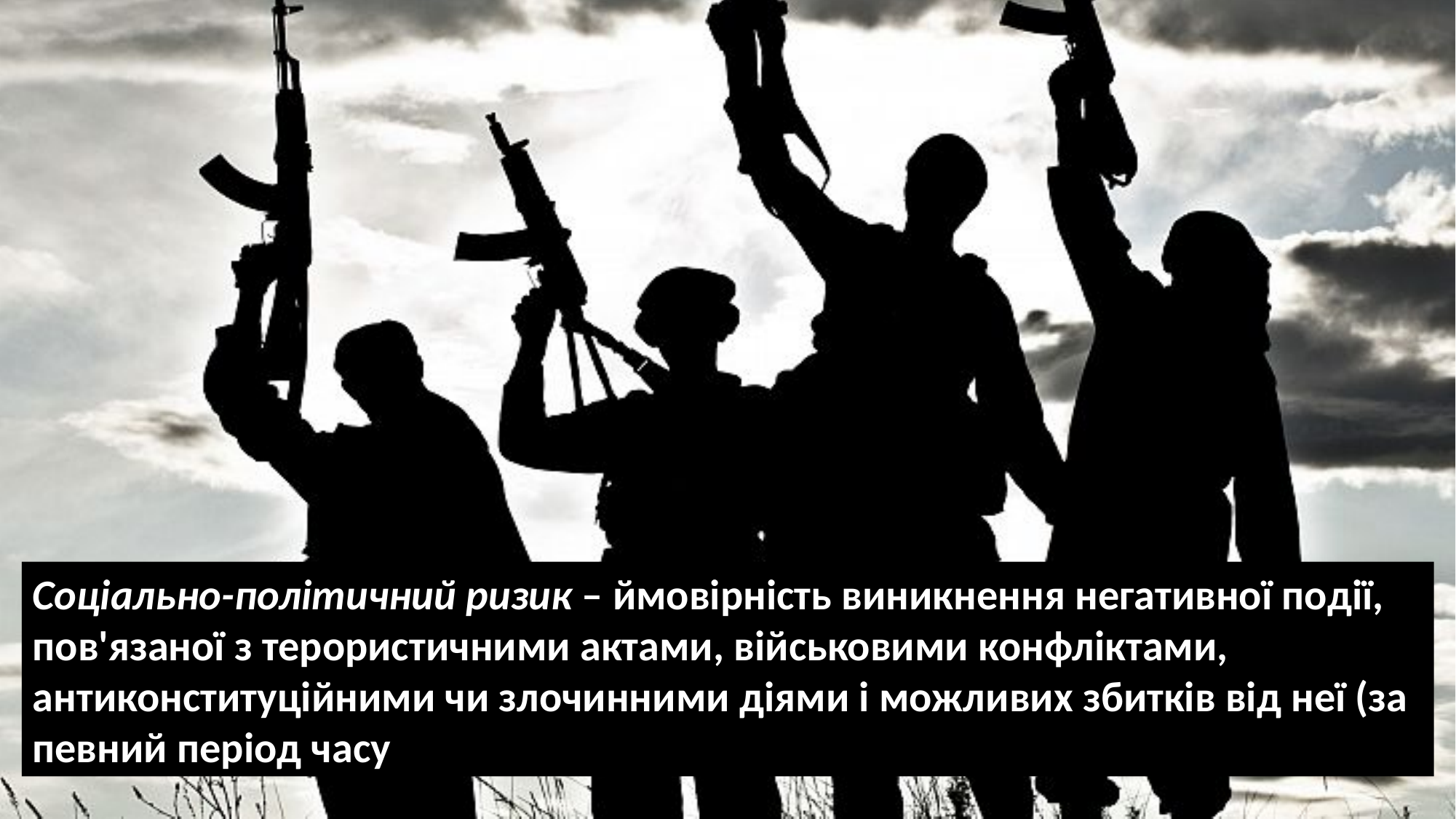

Соціально-політичний ризик – ймовірність виникнення негативної події, пов'язаної з терористичними актами, військовими конфліктами, антиконституційними чи злочинними діями і можливих збитків від неї (за певний період часу).